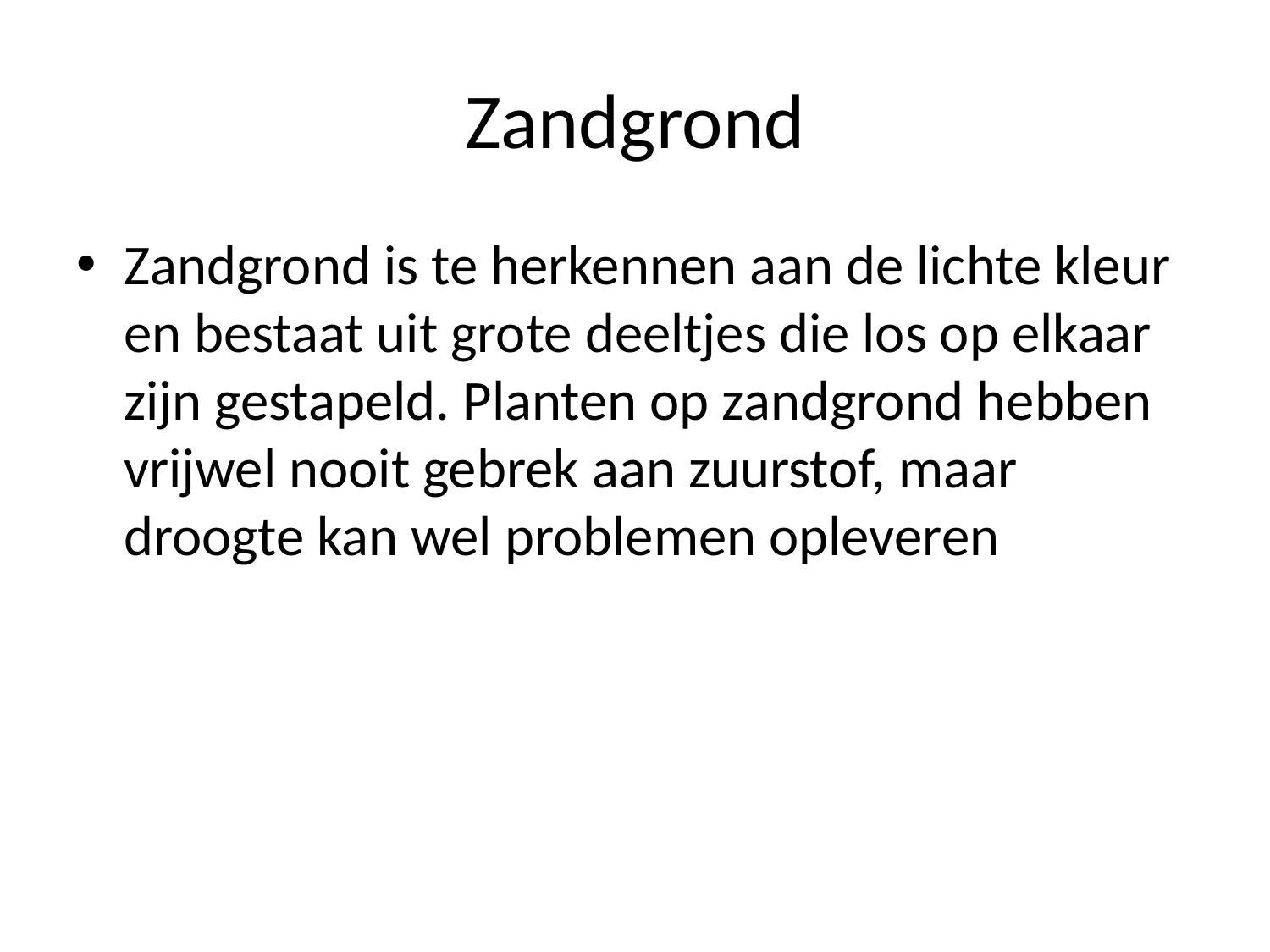

# Zandgrond
Zandgrond is te herkennen aan de lichte kleur en bestaat uit grote deeltjes die los op elkaar zijn gestapeld. Planten op zandgrond hebben vrijwel nooit gebrek aan zuurstof, maar droogte kan wel problemen opleveren